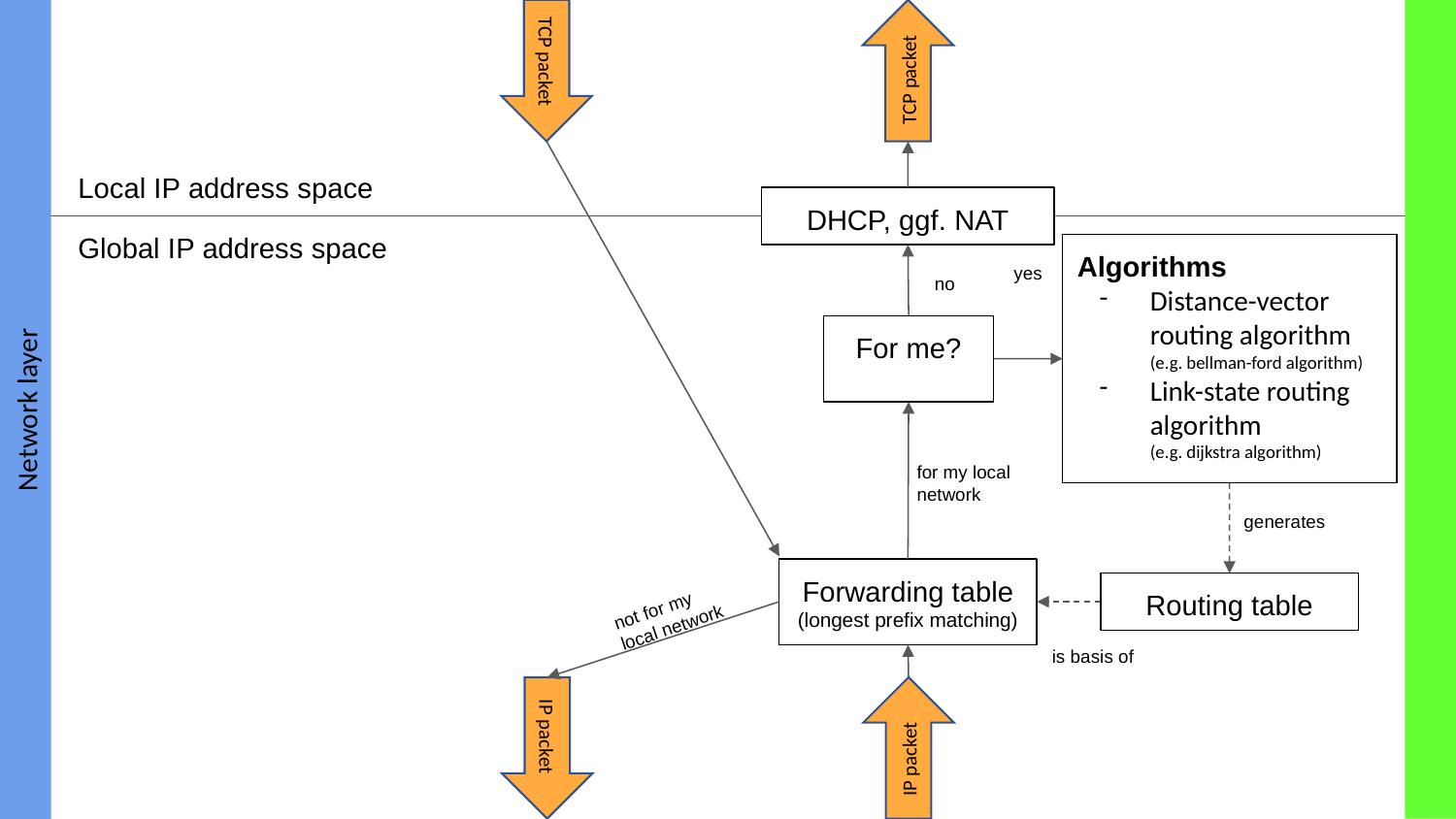

Network layer
 TCP packet
 TCP packet
Local IP address space
DHCP, ggf. NAT
Global IP address space
Algorithms
Distance-vector routing algorithm
(e.g. bellman-ford algorithm)
Link-state routing algorithm
(e.g. dijkstra algorithm)
yes
no
For me?
for my local network

generates
Forwarding table
(longest prefix matching)
Routing table
not for my local network
is basis of
Devices: Router
IP packet
IP packet